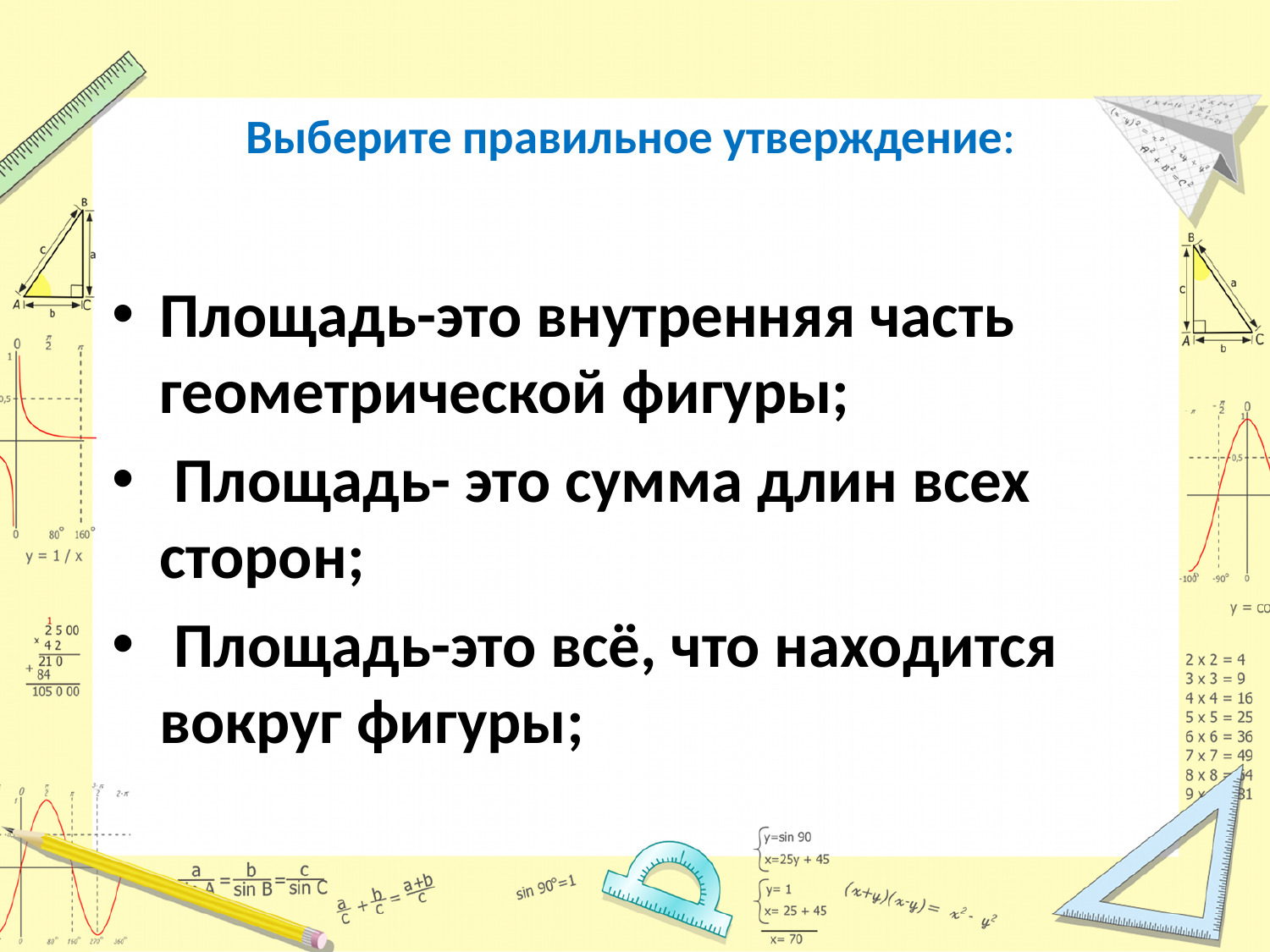

# Выберите правильное утверждение:
Площадь-это внутренняя часть геометрической фигуры;
 Площадь- это сумма длин всех сторон;
 Площадь-это всё, что находится вокруг фигуры;